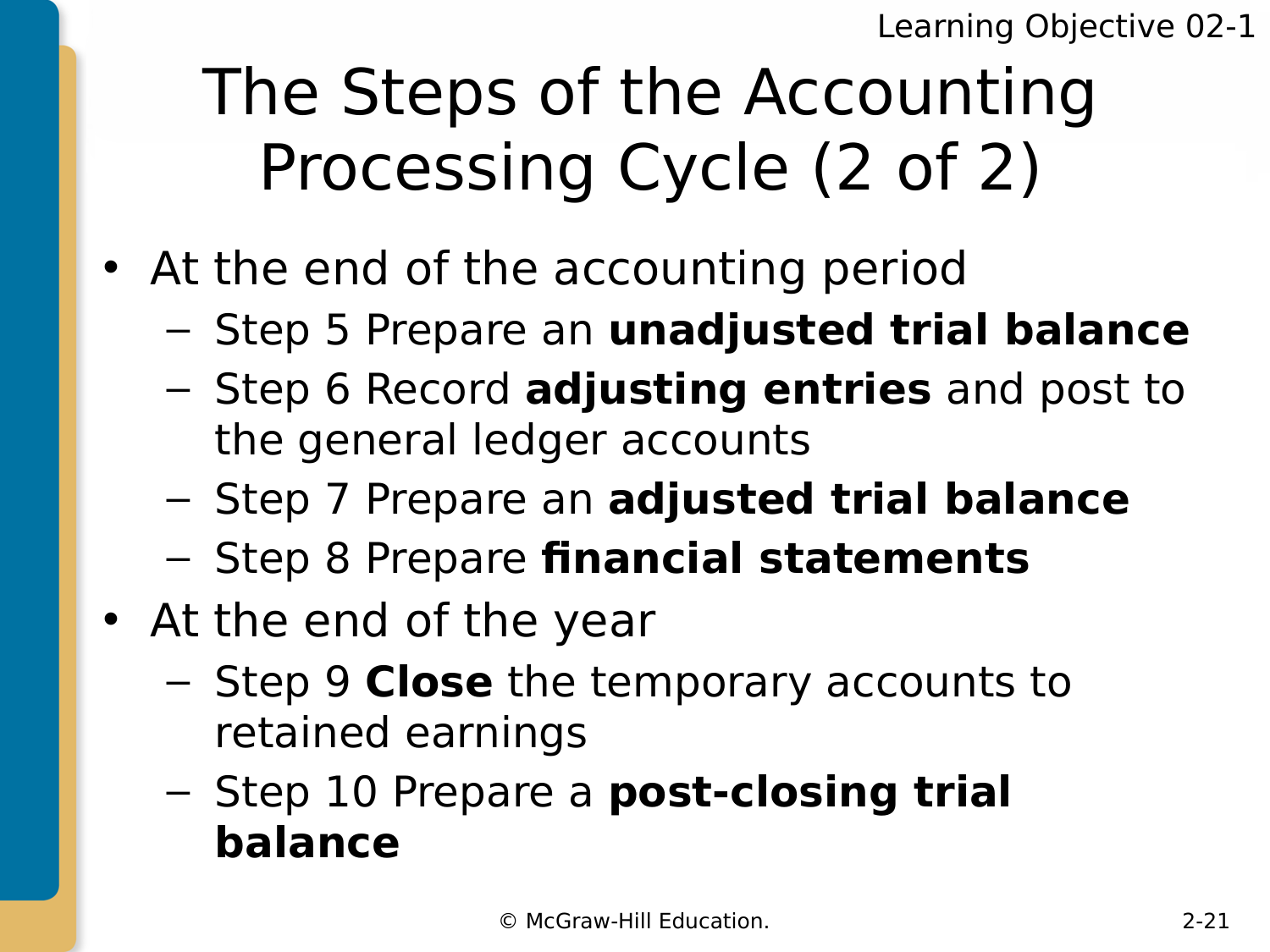

Learning Objective 02-1
# The Steps of the Accounting Processing Cycle (2 of 2)
At the end of the accounting period
Step 5 Prepare an unadjusted trial balance
Step 6 Record adjusting entries and post to the general ledger accounts
Step 7 Prepare an adjusted trial balance
Step 8 Prepare financial statements
At the end of the year
Step 9 Close the temporary accounts to retained earnings
Step 10 Prepare a post-closing trial balance